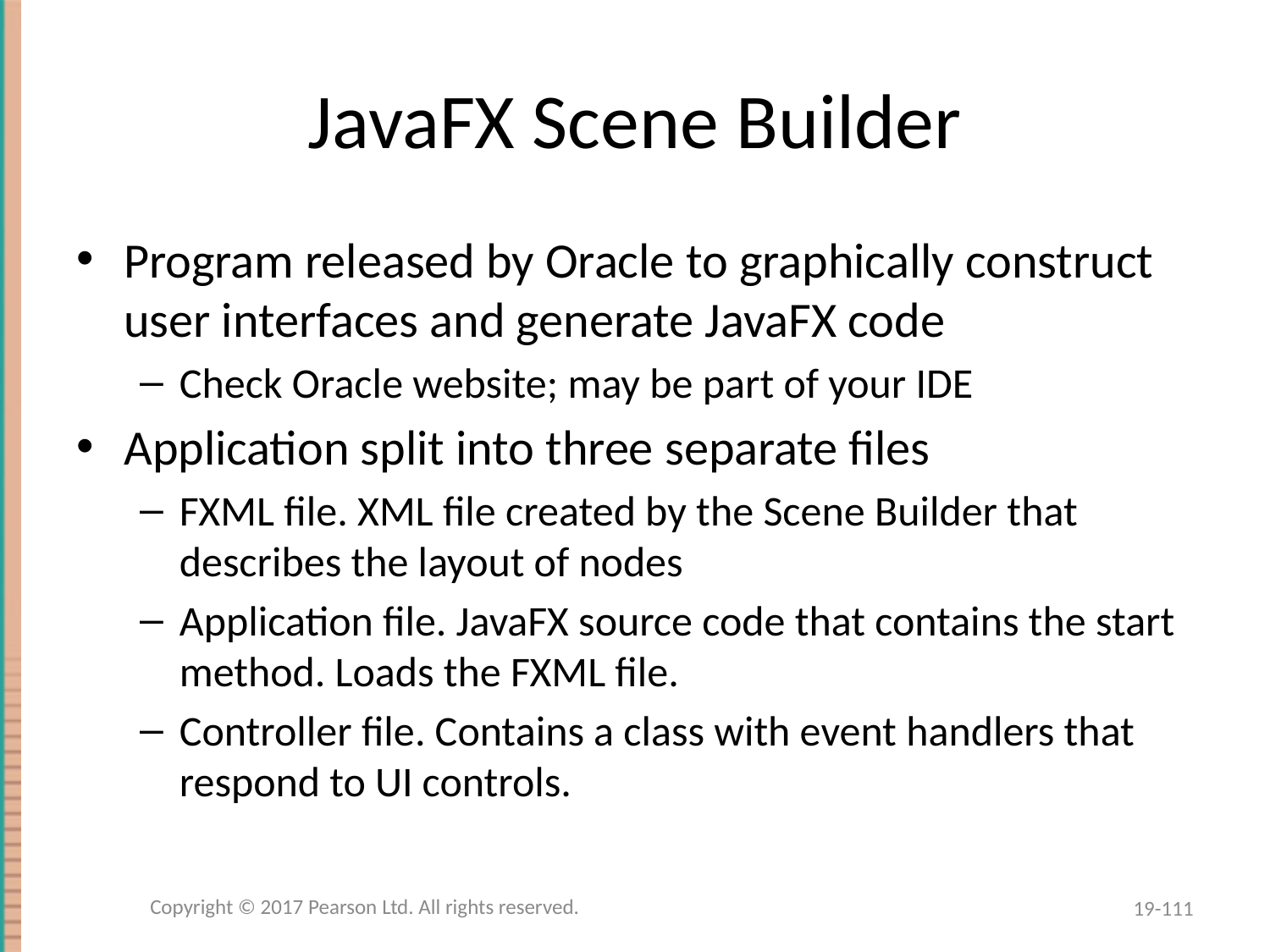

# JavaFX Scene Builder
Program released by Oracle to graphically construct user interfaces and generate JavaFX code
Check Oracle website; may be part of your IDE
Application split into three separate files
FXML file. XML file created by the Scene Builder that describes the layout of nodes
Application file. JavaFX source code that contains the start method. Loads the FXML file.
Controller file. Contains a class with event handlers that respond to UI controls.

Copyright © 2017 Pearson Ltd. All rights reserved.
19-111